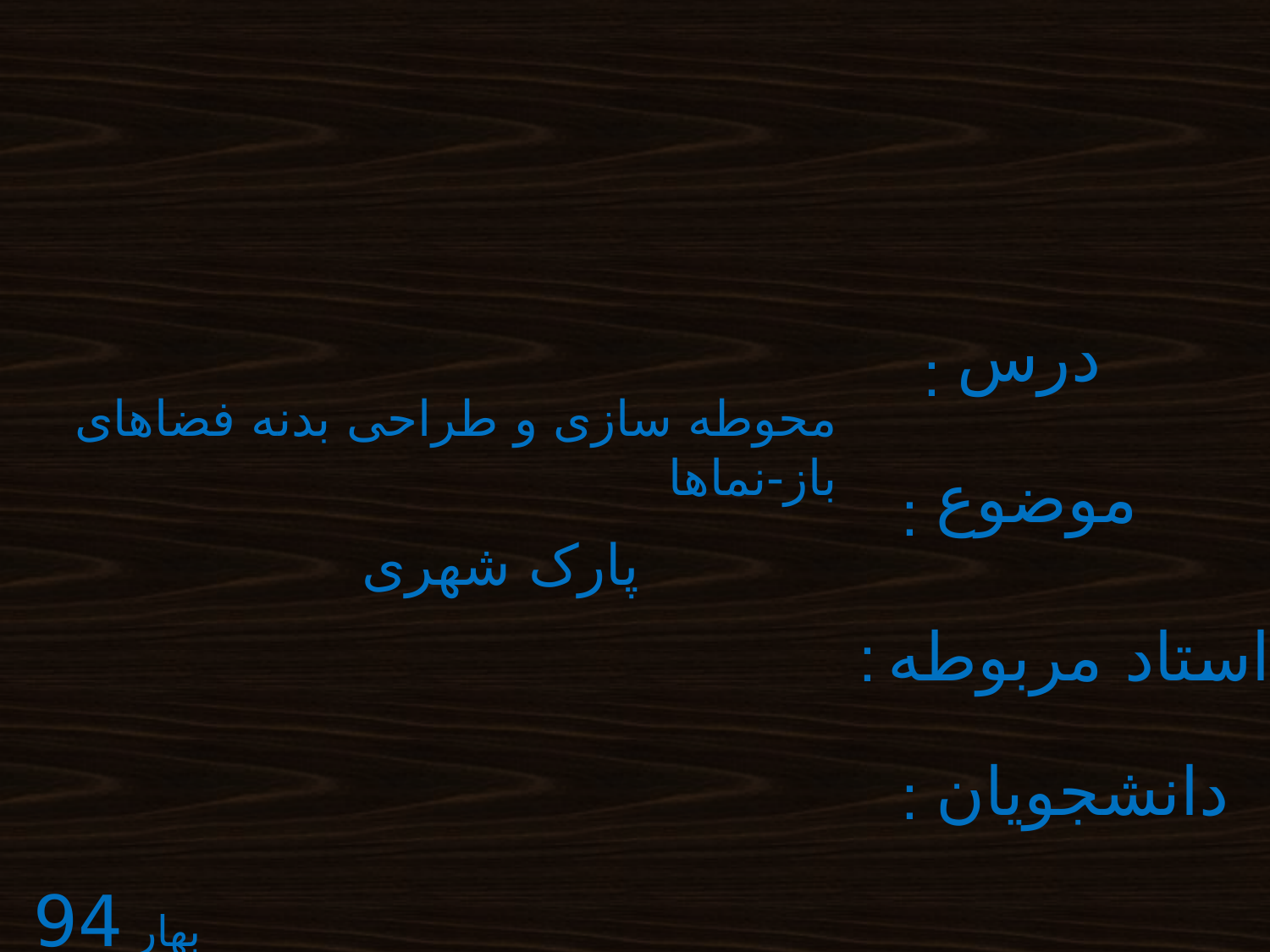

درس
:
محوطه سازی و طراحی بدنه فضاهای باز-نماها
موضوع
:
پارک شهری
استاد مربوطه
:
دانشجویان
:
بهار 94